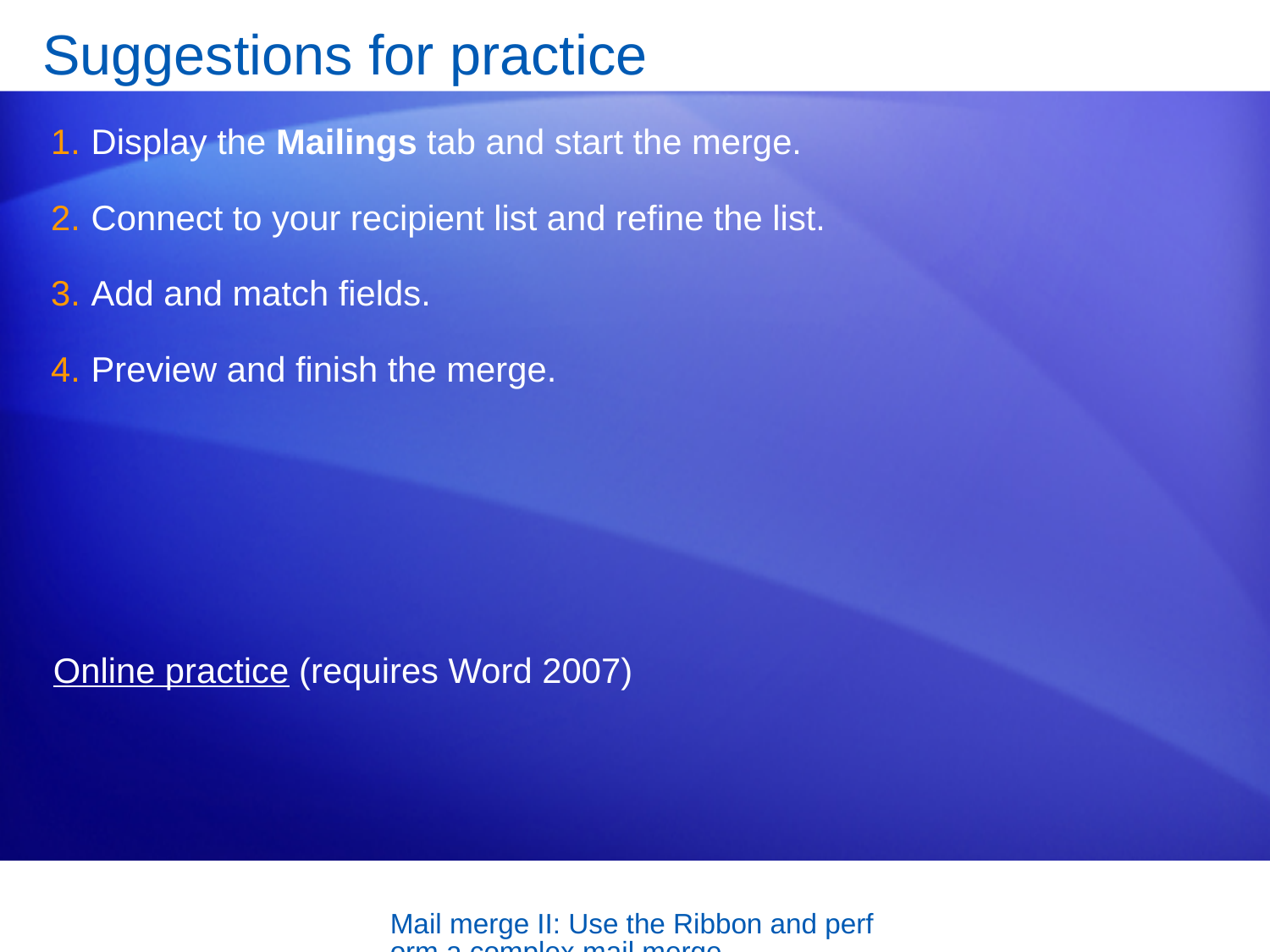

# Suggestions for practice
Display the Mailings tab and start the merge.
Connect to your recipient list and refine the list.
Add and match fields.
Preview and finish the merge.

Online practice (requires Word 2007)
Mail merge II: Use the Ribbon and perform a complex mail merge